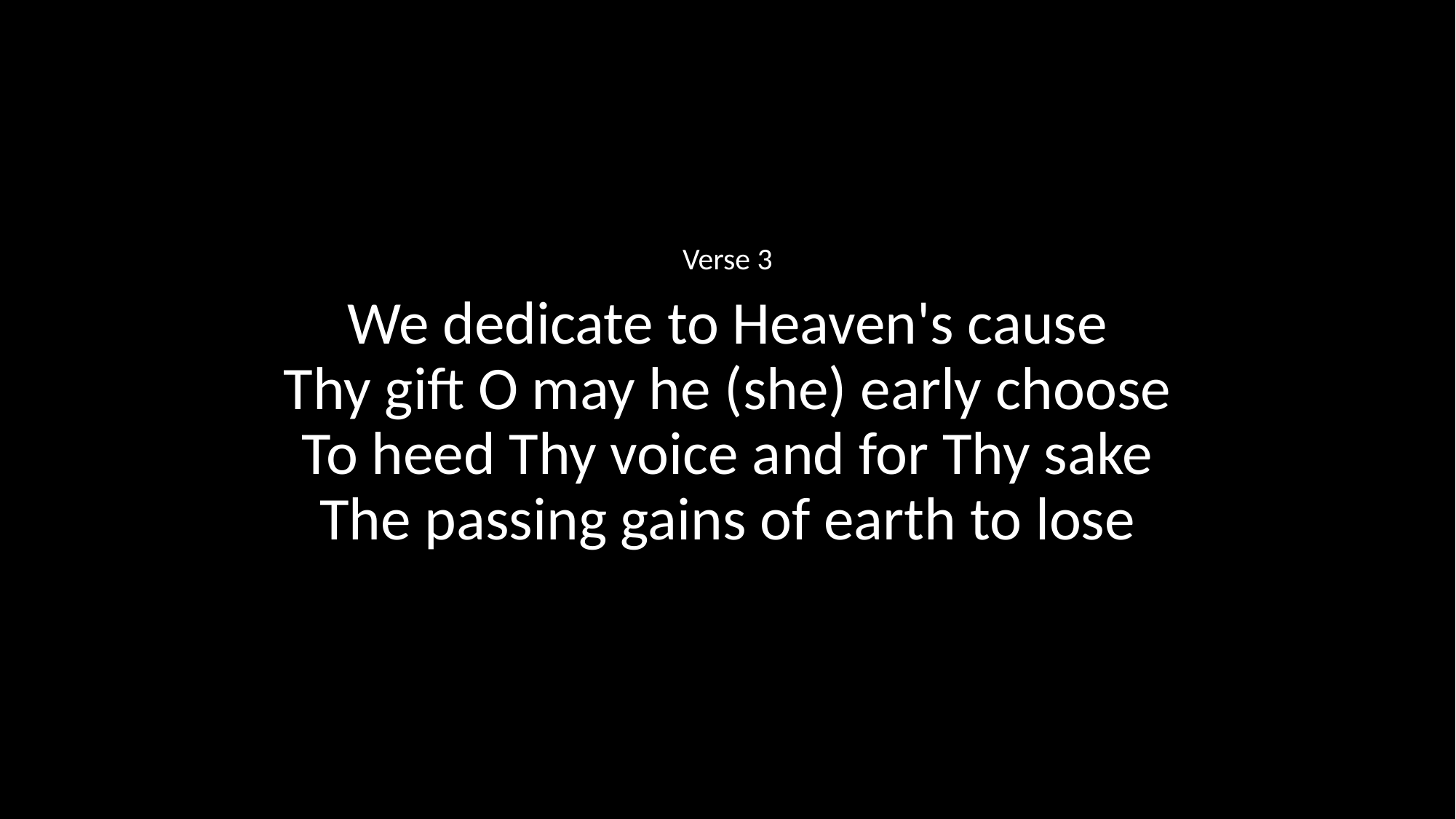

Verse 3
We dedicate to Heaven's cause
Thy gift O may he (she) early choose
To heed Thy voice and for Thy sake
The passing gains of earth to lose